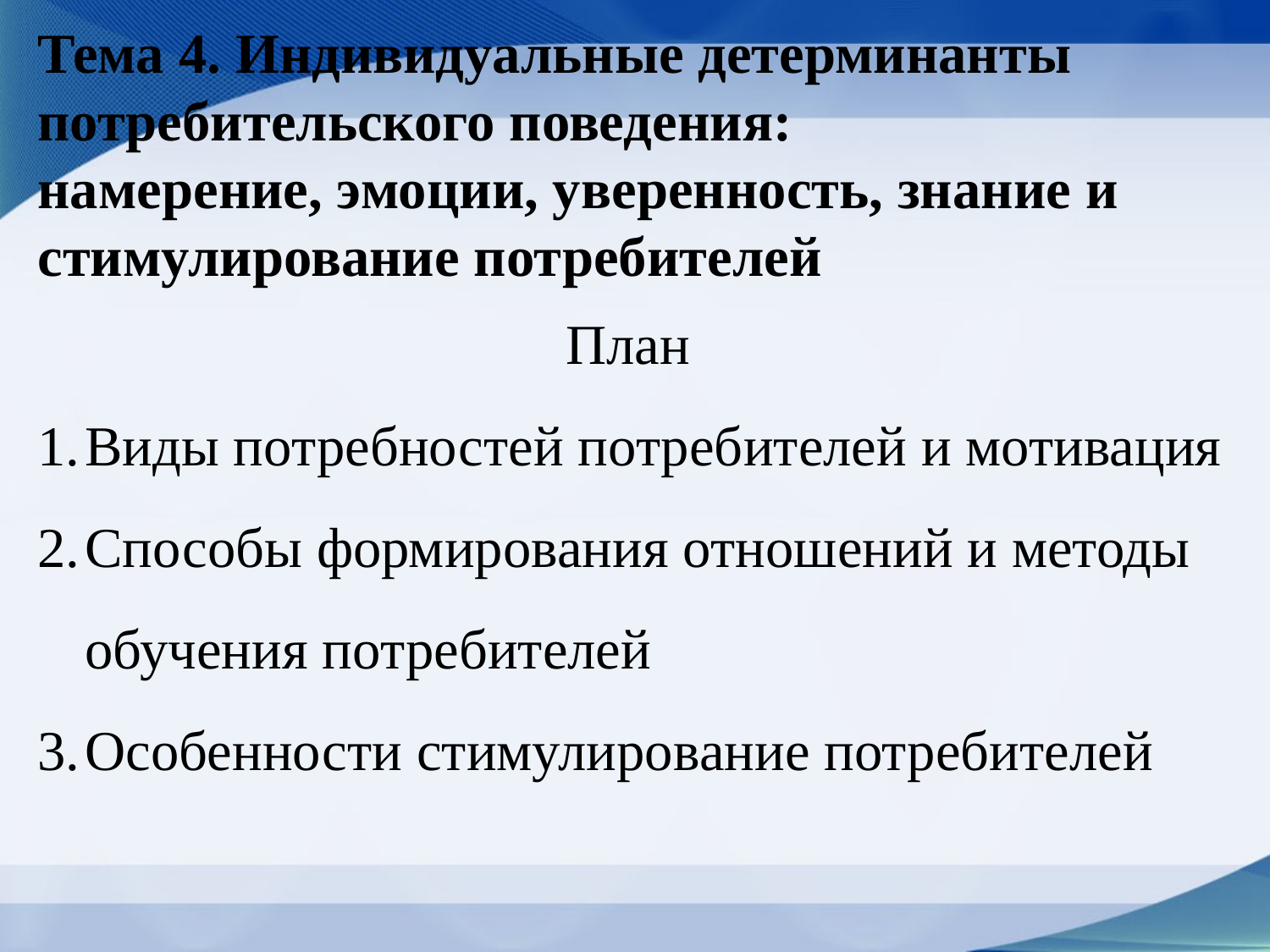

# Тема 4. Индивидуальные детерминанты потребительского поведения: намерение, эмоции, уверенность, знание и стимулирование потребителей
План
Виды потребностей потребителей и мотивация
Способы формирования отношений и методы обучения потребителей
Особенности стимулирование потребителей